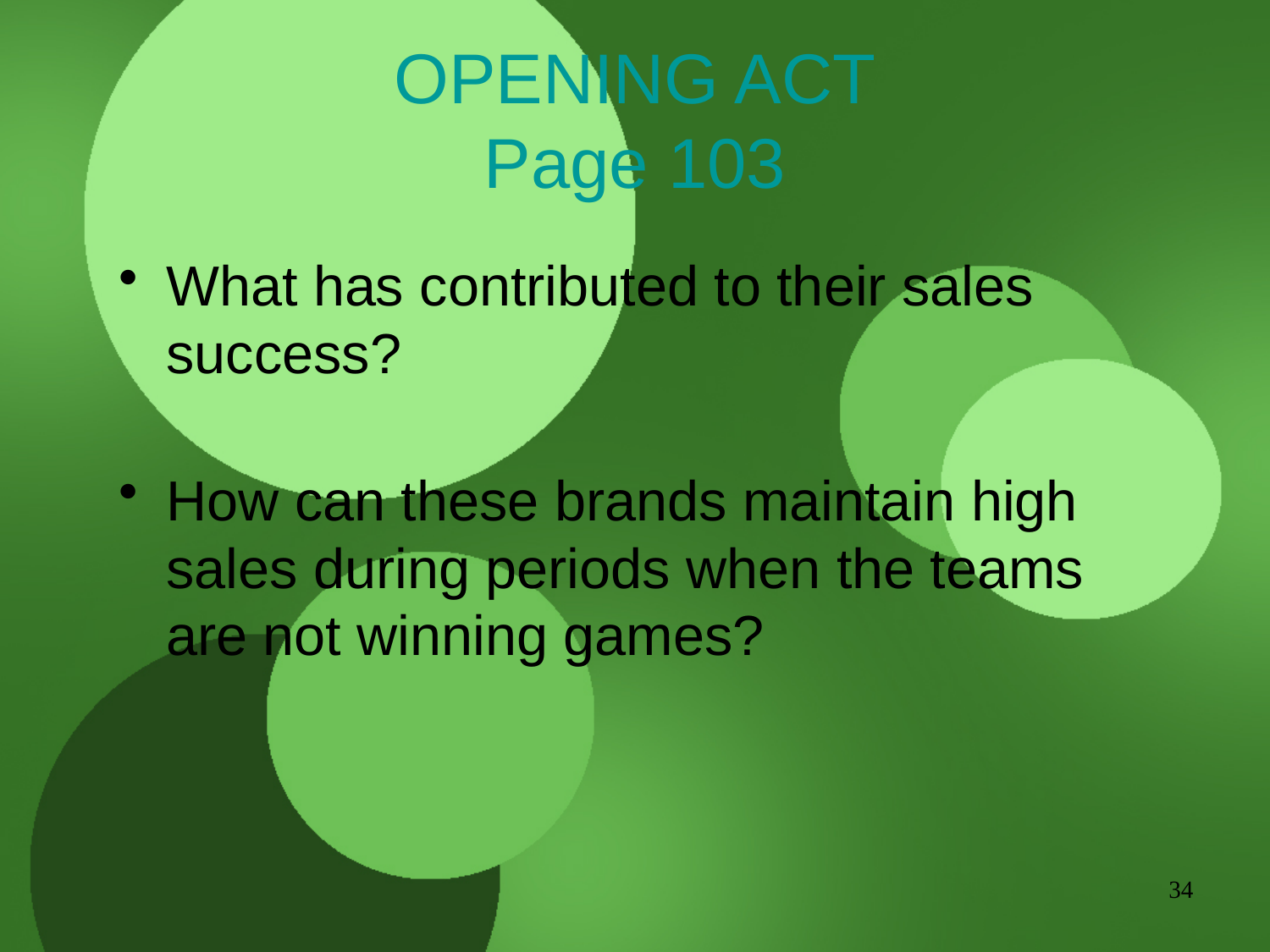

# OPENING ACT Page 103
What has contributed to their sales success?
How can these brands maintain high sales during periods when the teams are not winning games?
34